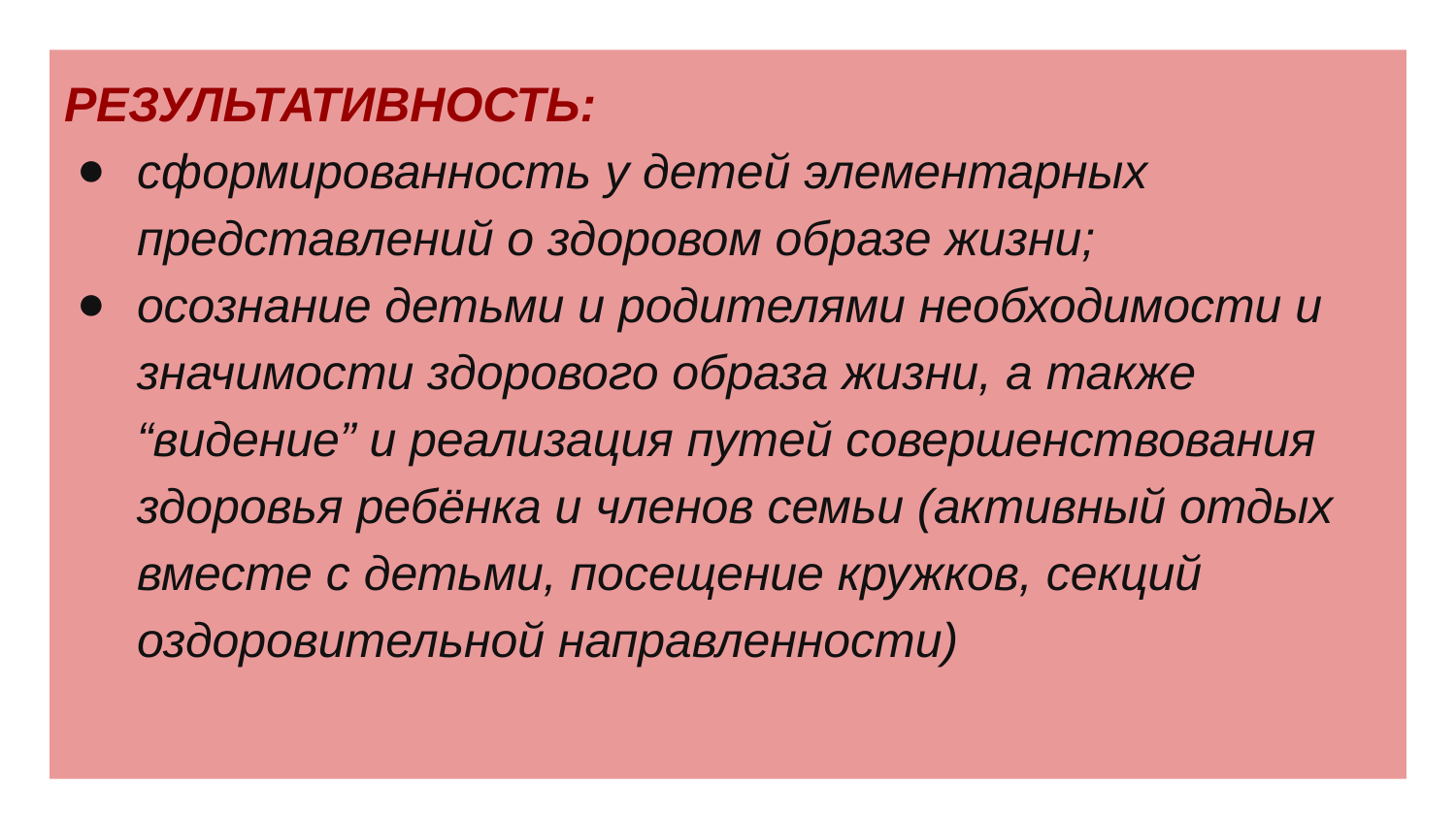

РЕЗУЛЬТАТИВНОСТЬ:
сформированность у детей элементарных представлений о здоровом образе жизни;
осознание детьми и родителями необходимости и значимости здорового образа жизни, а также “видение” и реализация путей совершенствования здоровья ребёнка и членов семьи (активный отдых вместе с детьми, посещение кружков, секций оздоровительной направленности)